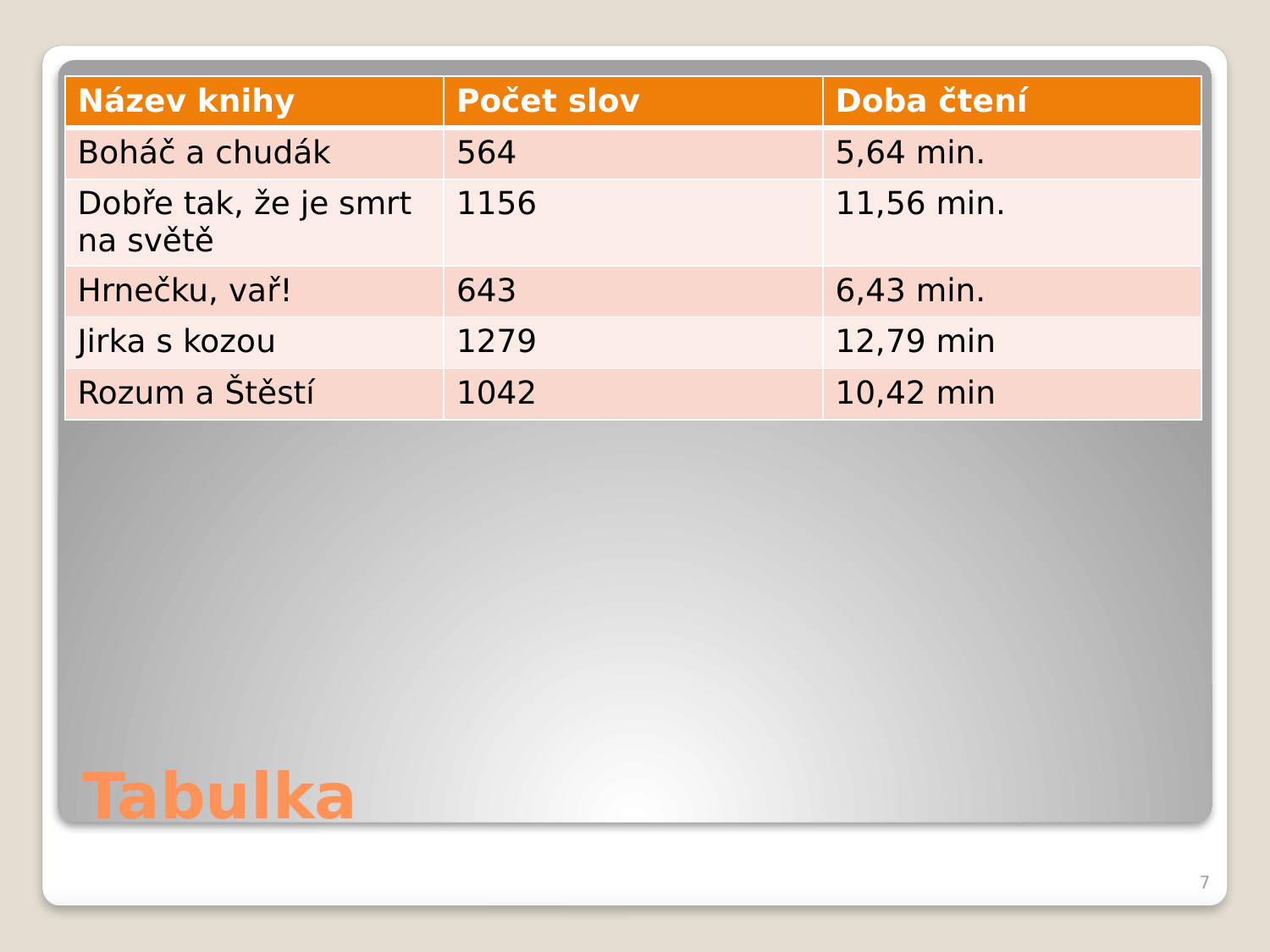

| Název knihy | Počet slov | Doba čtení |
| --- | --- | --- |
| Boháč a chudák | 564 | 5,64 min. |
| Dobře tak, že je smrt na světě | 1156 | 11,56 min. |
| Hrnečku, vař! | 643 | 6,43 min. |
| Jirka s kozou | 1279 | 12,79 min |
| Rozum a Štěstí | 1042 | 10,42 min |
# Tabulka
7